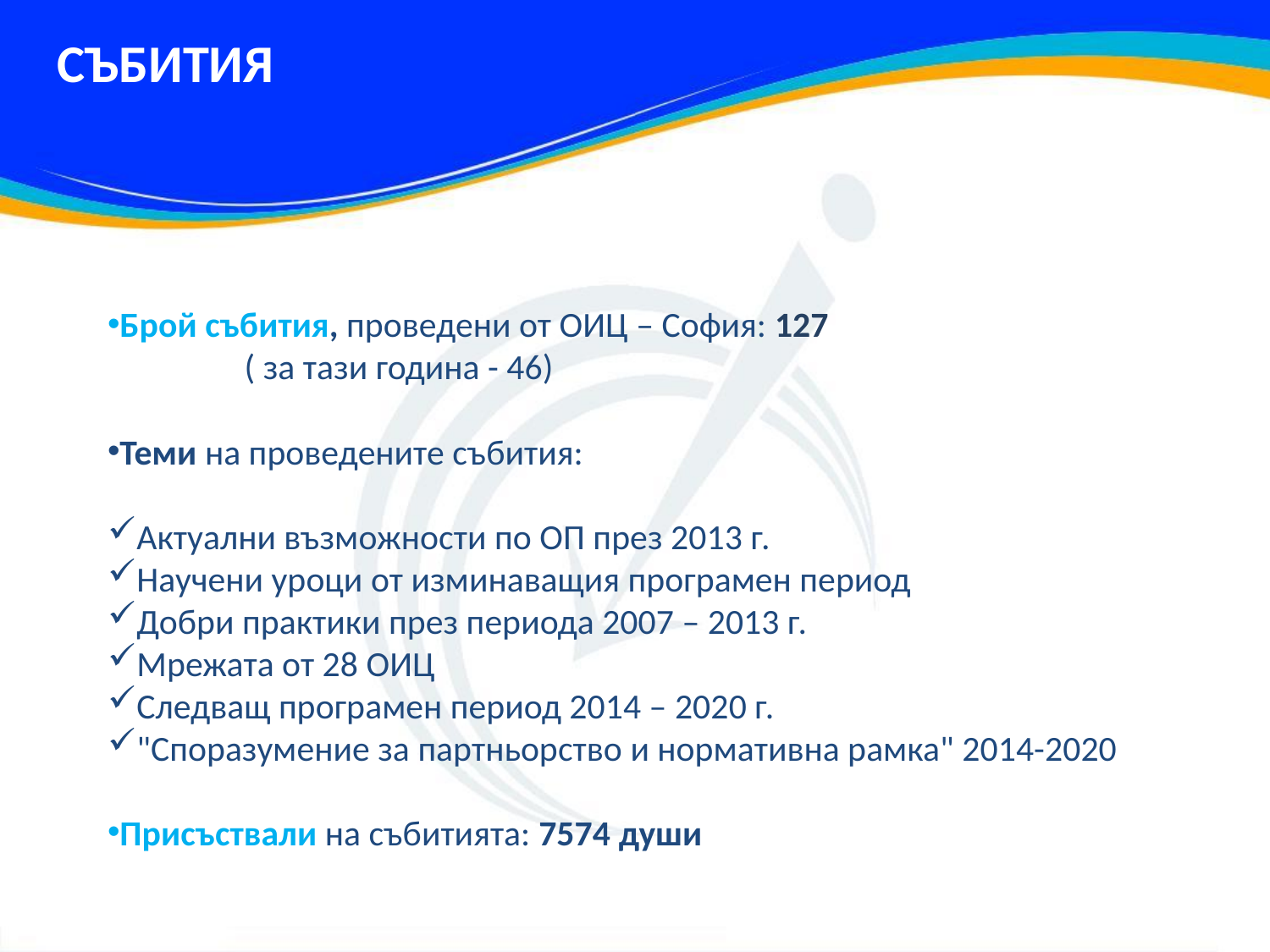

СЪБИТИЯ

Брой събития, проведени от ОИЦ – София: 127                                                         ( за тази година - 46)

Теми на проведените събития:

Актуални възможности по ОП през 2013 г.
Научени уроци от изминаващия програмен период
Добри практики през периода 2007 – 2013 г.
Мрежата от 28 ОИЦ
Следващ програмен период 2014 – 2020 г.
"Споразумение за партньорство и нормативна рамка" 2014-2020

Присъствали на събитията: 7574 души